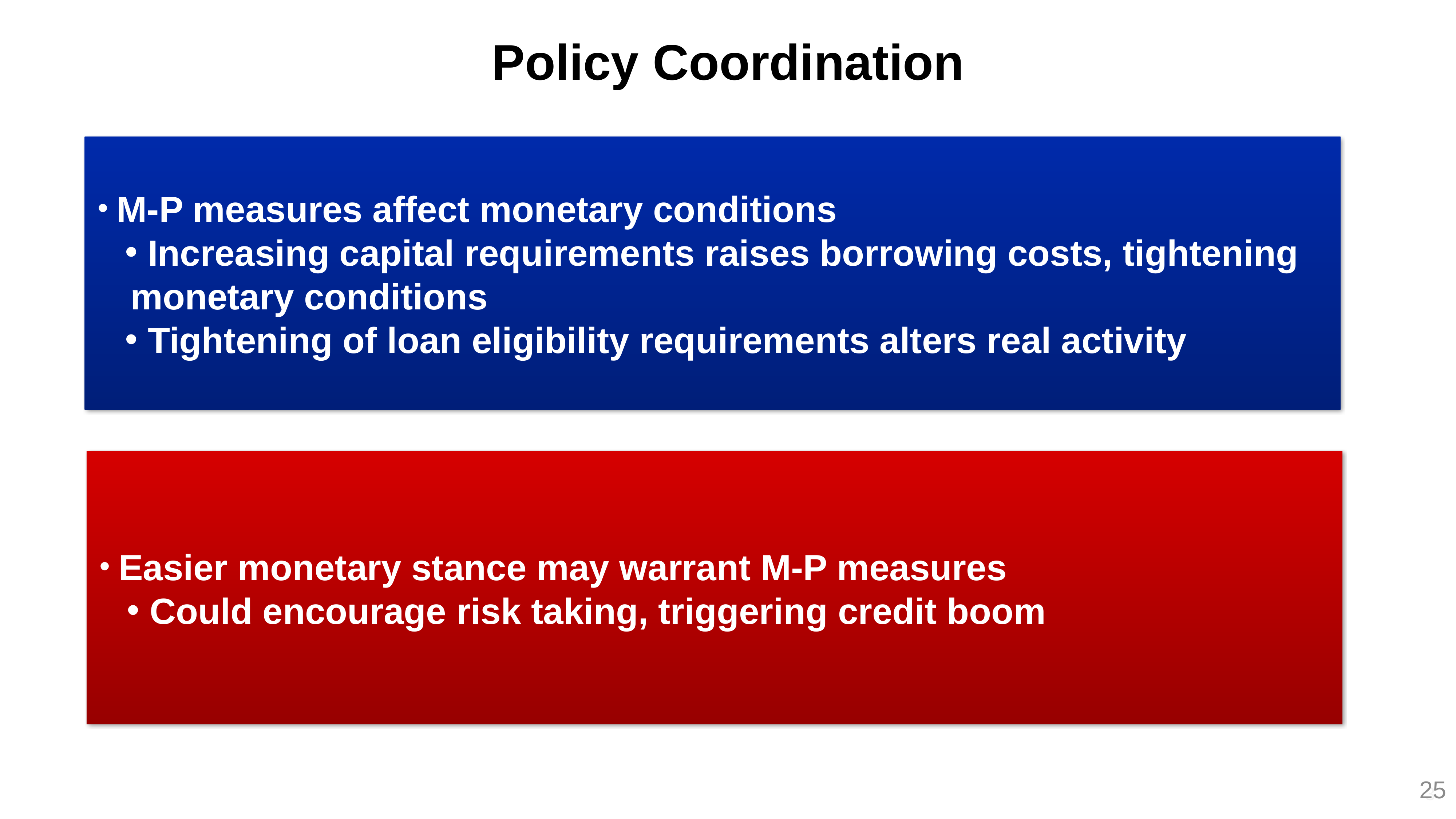

Policy Coordination
 M-P measures affect monetary conditions
 Increasing capital requirements raises borrowing costs, tightening monetary conditions
 Tightening of loan eligibility requirements alters real activity
 Easier monetary stance may warrant M-P measures
 Could encourage risk taking, triggering credit boom
25
3